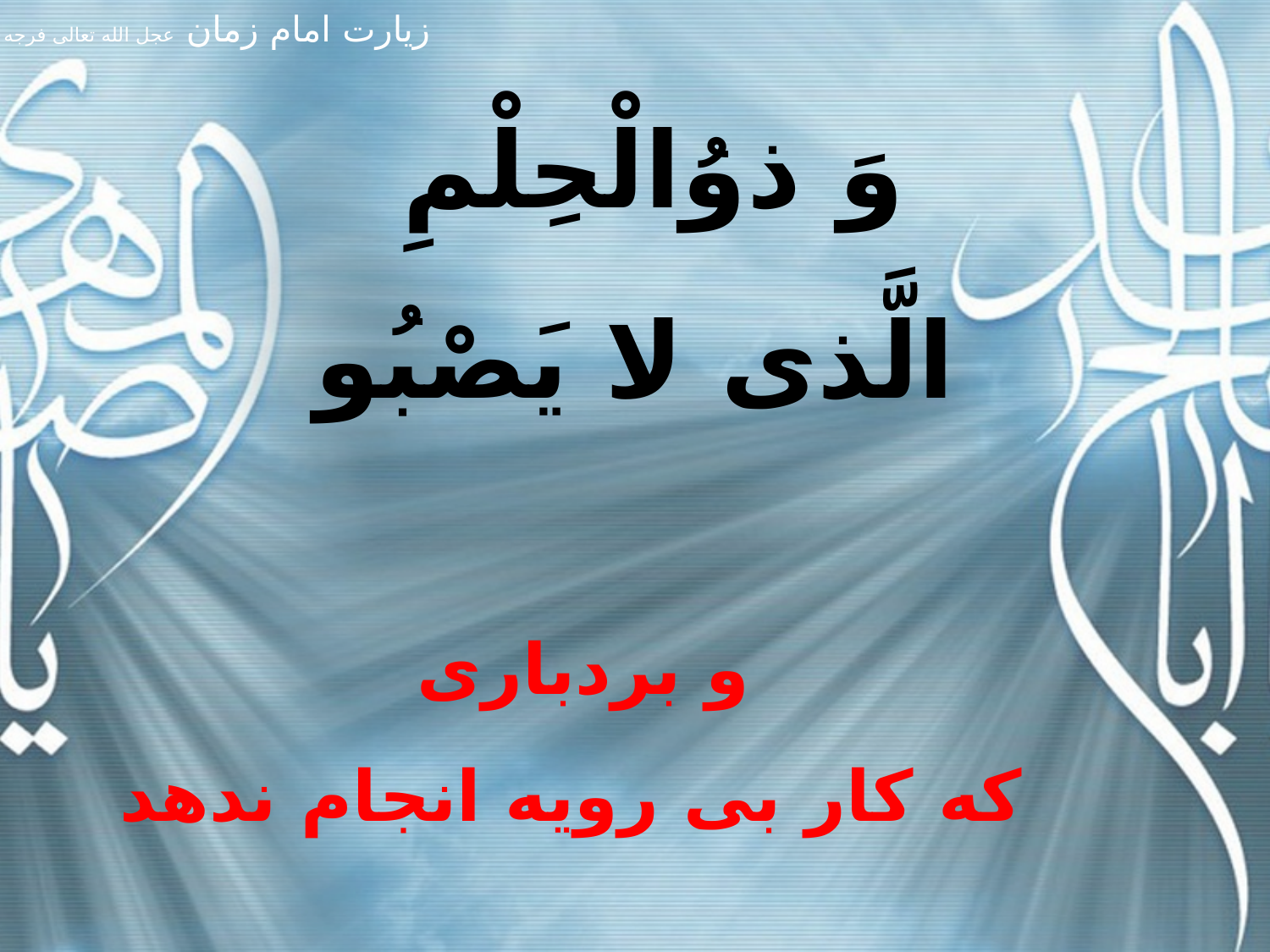

وَ ذوُالْحِلْمِ
الَّذى لا يَصْبُو
و بردبارى
که کار بى رويه انجام ندهد